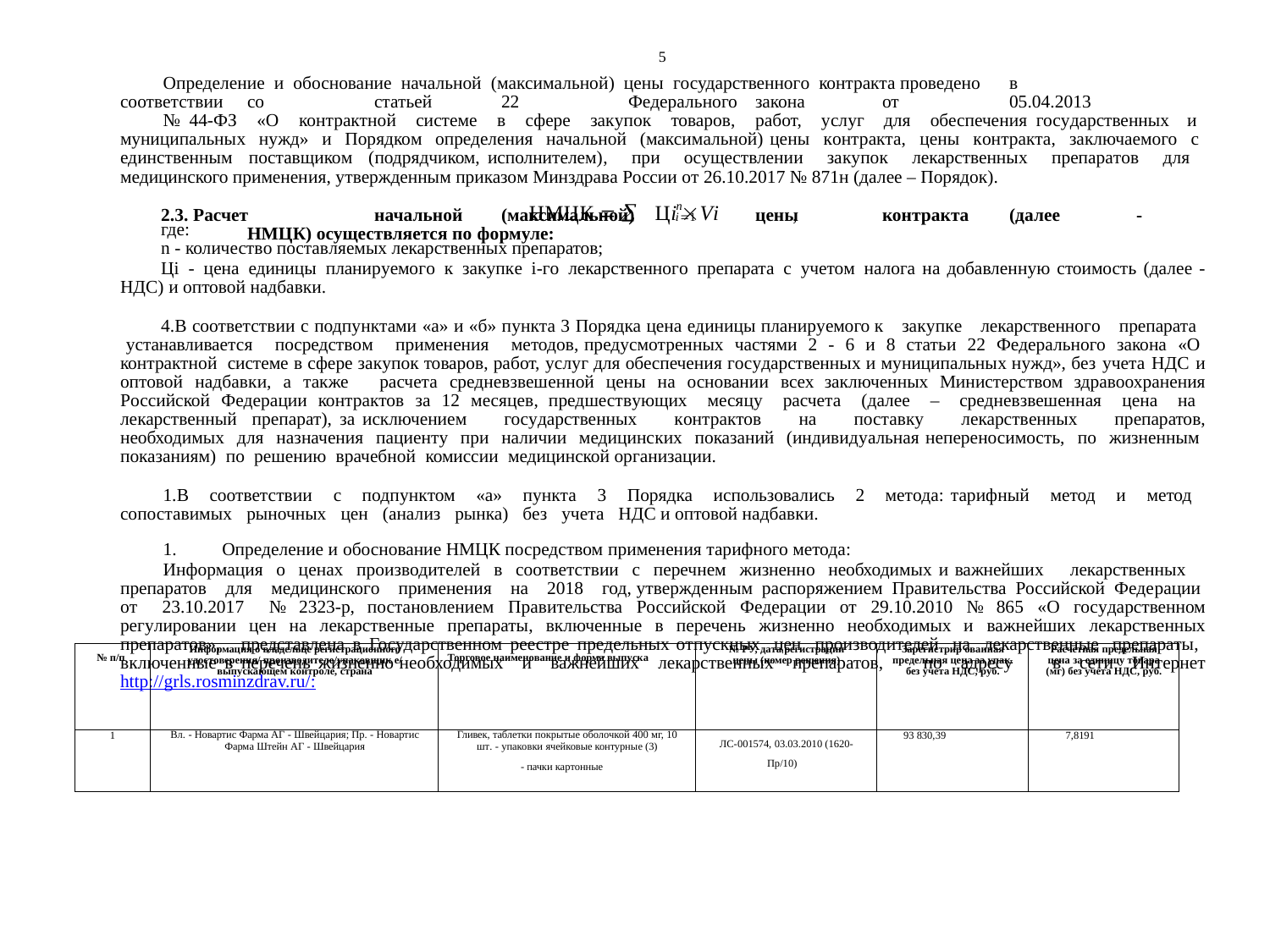

5
Определение  и  обоснование  начальной  (максимальной)  цены  государственного  контракта проведено	в	соответствии	со	статьей	22	Федерального	закона	от	05.04.2013
№ 44-ФЗ  «О  контрактной  системе  в  сфере  закупок  товаров,  работ,  услуг  для  обеспечения государственных  и  муниципальных  нужд»  и  Порядком  определения  начальной  (максимальной) цены  контракта,  цены  контракта,  заключаемого  с  единственным  поставщиком  (подрядчиком, исполнителем),   при   осуществлении   закупок   лекарственных   препаратов   для   медицинского применения, утвержденным приказом Минздрава России от 26.10.2017 № 871н (далее – Порядок).

2.3. Расчет	начальной	(максимальной)	цены	контракта	(далее	-	НМЦК) осуществляется по формуле:
n
НМЦК = ∑	Цi ×Vi
,
i=1
где:
n - количество поставляемых лекарственных препаратов;
Цi - цена единицы планируемого к закупке i-го лекарственного препарата с учетом налога на добавленную стоимость (далее - НДС) и оптовой надбавки.

В соответствии с подпунктами «а» и «б» пункта 3 Порядка цена единицы планируемого к    закупке    лекарственного    препарата    устанавливается    посредством    применения    методов, предусмотренных  частями  2  -  6  и  8  статьи  22  Федерального  закона  «О  контрактной  системе в сфере закупок товаров, работ, услуг для обеспечения государственных и муниципальных нужд», без учета НДС и оптовой надбавки, а также   расчета средневзвешенной цены на основании всех заключенных Министерством здравоохранения Российской Федерации контрактов за 12 месяцев, предшествующих  месяцу  расчета  (далее  –  средневзвешенная  цена  на  лекарственный  препарат), за исключением     государственных     контрактов     на     поставку     лекарственных     препаратов, необходимых  для  назначения  пациенту  при  наличии  медицинских  показаний  (индивидуальная непереносимость,  по  жизненным  показаниям)  по  решению  врачебной  комиссии  медицинской организации.

В   соответствии   с   подпунктом   «а»   пункта   3   Порядка   использовались   2   метода: тарифный   метод   и   метод   сопоставимых   рыночных   цен   (анализ   рынка)   без   учета   НДС и оптовой надбавки.
Определение и обоснование НМЦК посредством применения тарифного метода:
Информация  о  ценах  производителей  в  соответствии  с  перечнем  жизненно  необходимых и важнейших    лекарственных    препаратов    для    медицинского    применения    на    2018    год, утвержденным  распоряжением  Правительства  Российской  Федерации  от  23.10.2017  № 2323-р, постановлением Правительства Российской Федерации от 29.10.2010 № 865 «О государственном регулировании цен на лекарственные препараты, включенные в перечень жизненно необходимых и важнейших лекарственных препаратов»,   представлена в Государственном реестре предельных отпускных  цен  производителей  на  лекарственные  препараты,  включенные в перечень жизненно необходимых   и   важнейших   лекарственных   препаратов,       по   адресу       в   сети   Интернет http://grls.rosminzdrav.ru/:
| № п/п | Информация о владельце регистрационного удостоверения/ производителе/упаковщик е/ выпускающем контроле, страна | Торговое наименование и форма выпуска | № РУ, дата регистрации цены (номер решения) | Зарегистрир ованная предельная цена за упак. без учета НДС, руб. | Расчетная предельная цена за единицу товара (мг) без учета НДС, руб. |
| --- | --- | --- | --- | --- | --- |
| 1 | Вл. - Новартис Фарма АГ - Швейцария; Пр. - Новартис Фарма Штейн АГ - Швейцария | Гливек, таблетки покрытые оболочкой 400 мг, 10 шт. - упаковки ячейковые контурные (3) - пачки картонные | ЛС-001574, 03.03.2010 (1620- Пр/10) | 93 830,39 | 7,8191 |